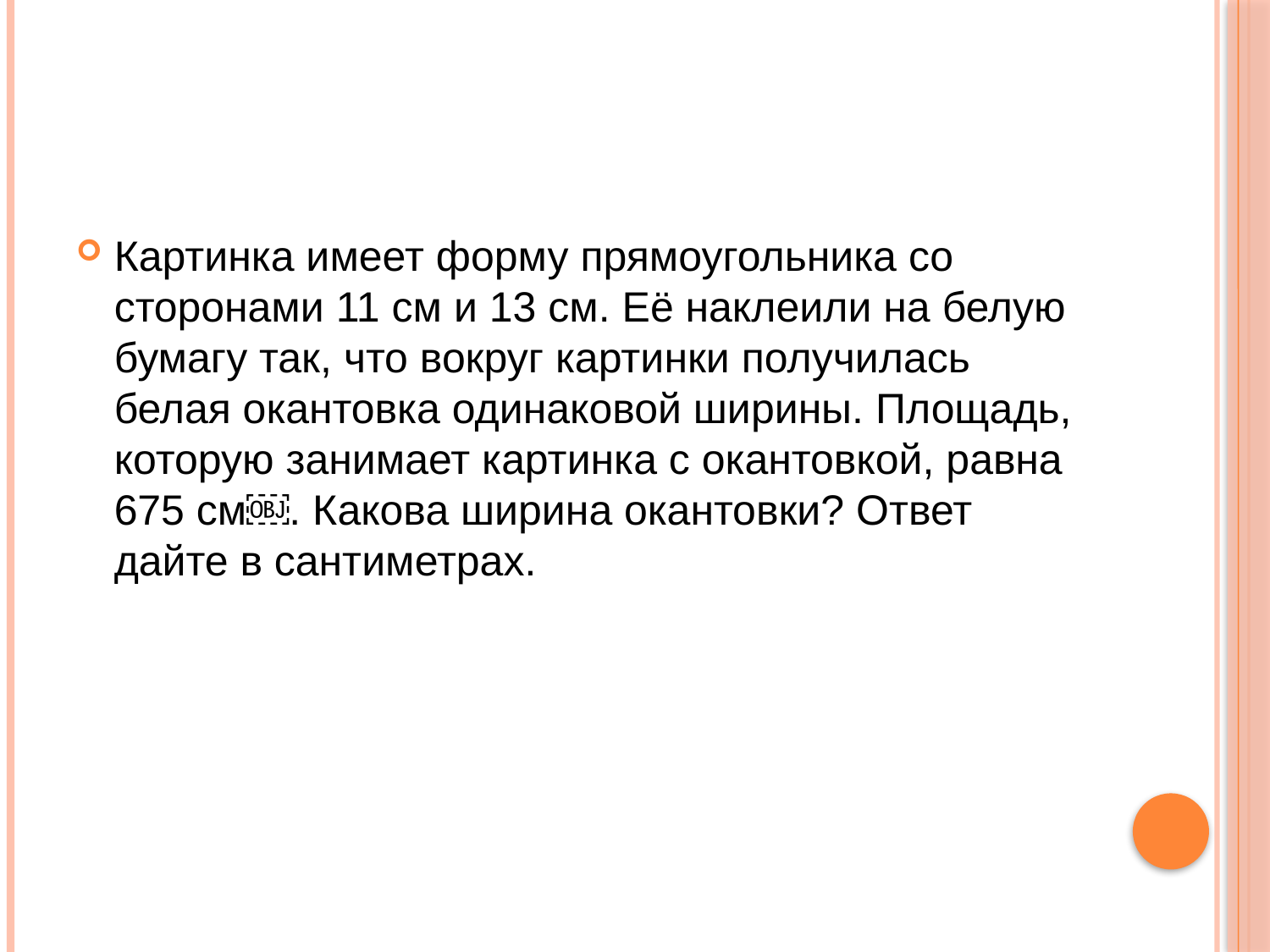

#
Картинка имеет форму прямоугольника со сторонами 11 см и 13 см. Её наклеили на белую бумагу так, что вокруг картинки получилась белая окантовка одинаковой ширины. Площадь, которую занимает картинка с окантовкой, равна 675 см￼. Какова ширина окантовки? Ответ дайте в сантиметрах.